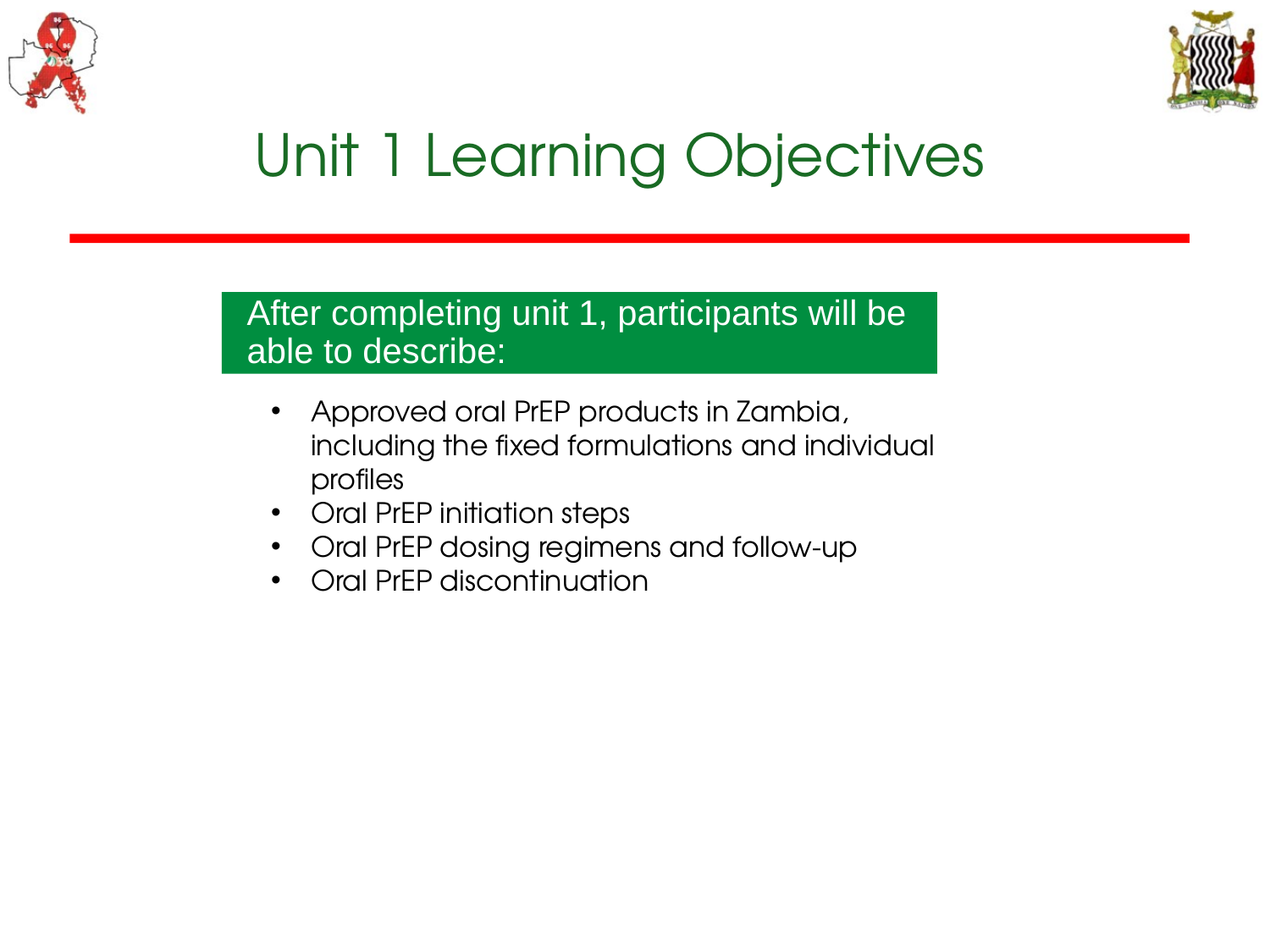

# Unit 1 Learning Objectives
After completing unit 1, participants will be able to describe:​

Approved oral PrEP products in Zambia, including the fixed formulations and individual profiles
Oral PrEP initiation steps
Oral PrEP dosing regimens and follow-up
Oral PrEP discontinuation